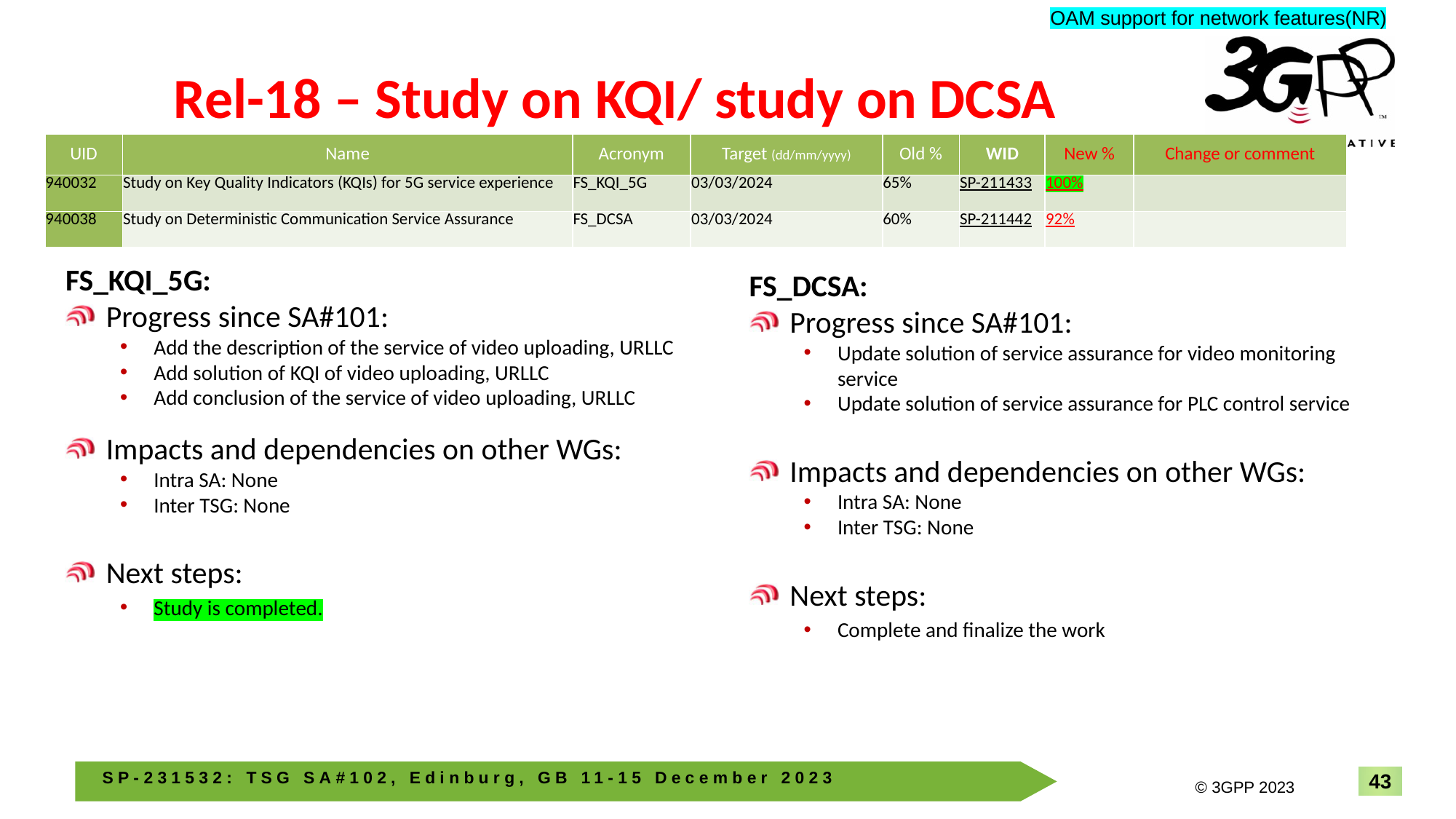

OAM support for network features(NR)
# Rel-18 – Study on KQI/ study on DCSA
| UID | Name | Acronym | Target (dd/mm/yyyy) | Old % | WID | New % | Change or comment |
| --- | --- | --- | --- | --- | --- | --- | --- |
| 940032 | Study on Key Quality Indicators (KQIs) for 5G service experience | FS\_KQI\_5G | 03/03/2024 | 65% | SP-211433 | 100% |  |
| 940038 | Study on Deterministic Communication Service Assurance | FS\_DCSA | 03/03/2024 | 60% | SP-211442 | 92% |  |
FS_KQI_5G:
Progress since SA#101:
Add the description of the service of video uploading, URLLC
Add solution of KQI of video uploading, URLLC
Add conclusion of the service of video uploading, URLLC

Impacts and dependencies on other WGs:
Intra SA: None
Inter TSG: None

Next steps:
Study is completed.

FS_DCSA:
Progress since SA#101:
Update solution of service assurance for video monitoring service
Update solution of service assurance for PLC control service

Impacts and dependencies on other WGs:
Intra SA: None
Inter TSG: None

Next steps:
Complete and finalize the work